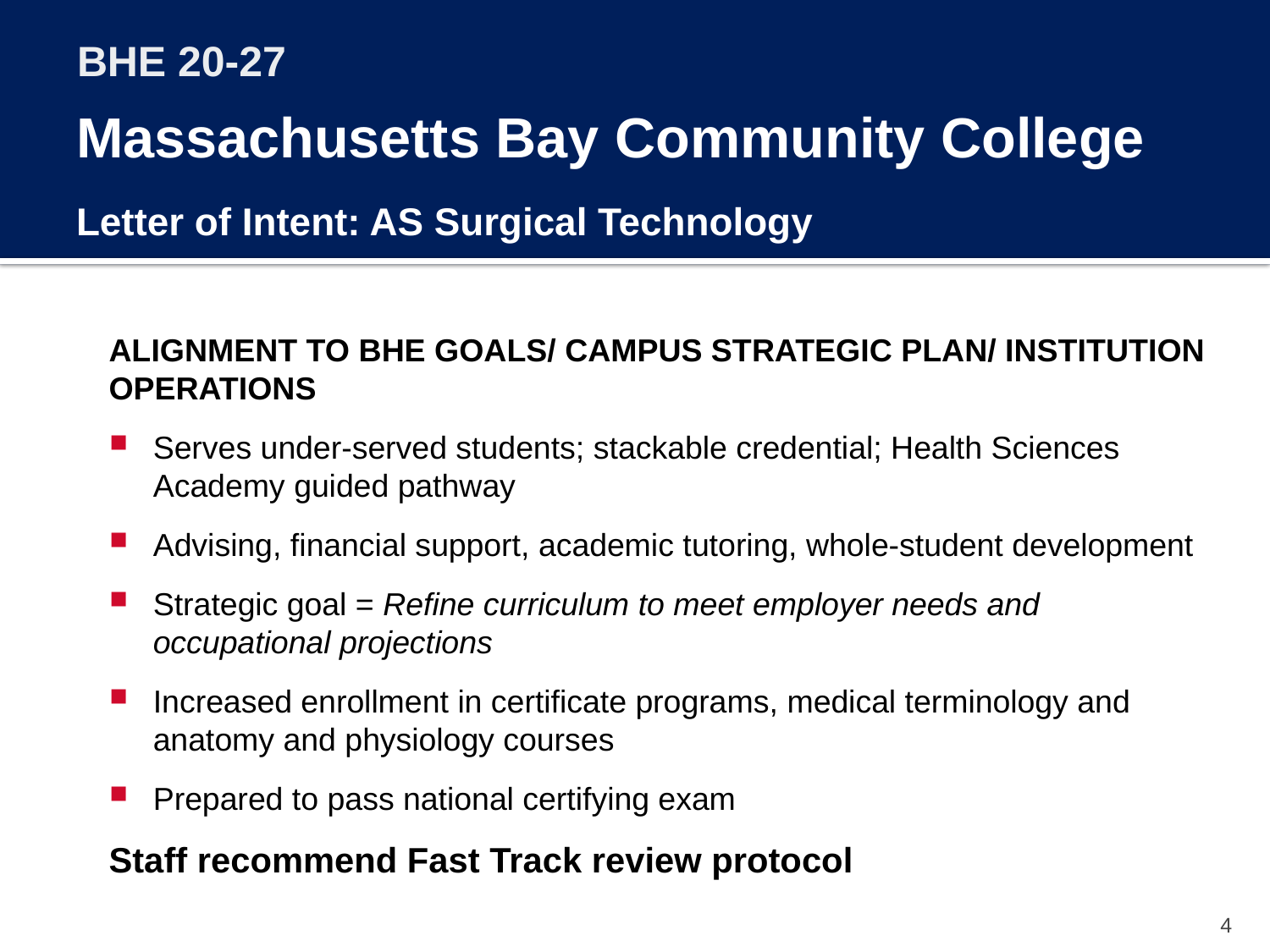

BHE 20-27
# Massachusetts Bay Community College Letter of Intent: AS Surgical Technology
ALIGNMENT TO BHE GOALS/ CAMPUS STRATEGIC PLAN/ INSTITUTION OPERATIONS
Serves under-served students; stackable credential; Health Sciences Academy guided pathway
Advising, financial support, academic tutoring, whole-student development
Strategic goal = Refine curriculum to meet employer needs and occupational projections
Increased enrollment in certificate programs, medical terminology and anatomy and physiology courses
Prepared to pass national certifying exam
Staff recommend Fast Track review protocol